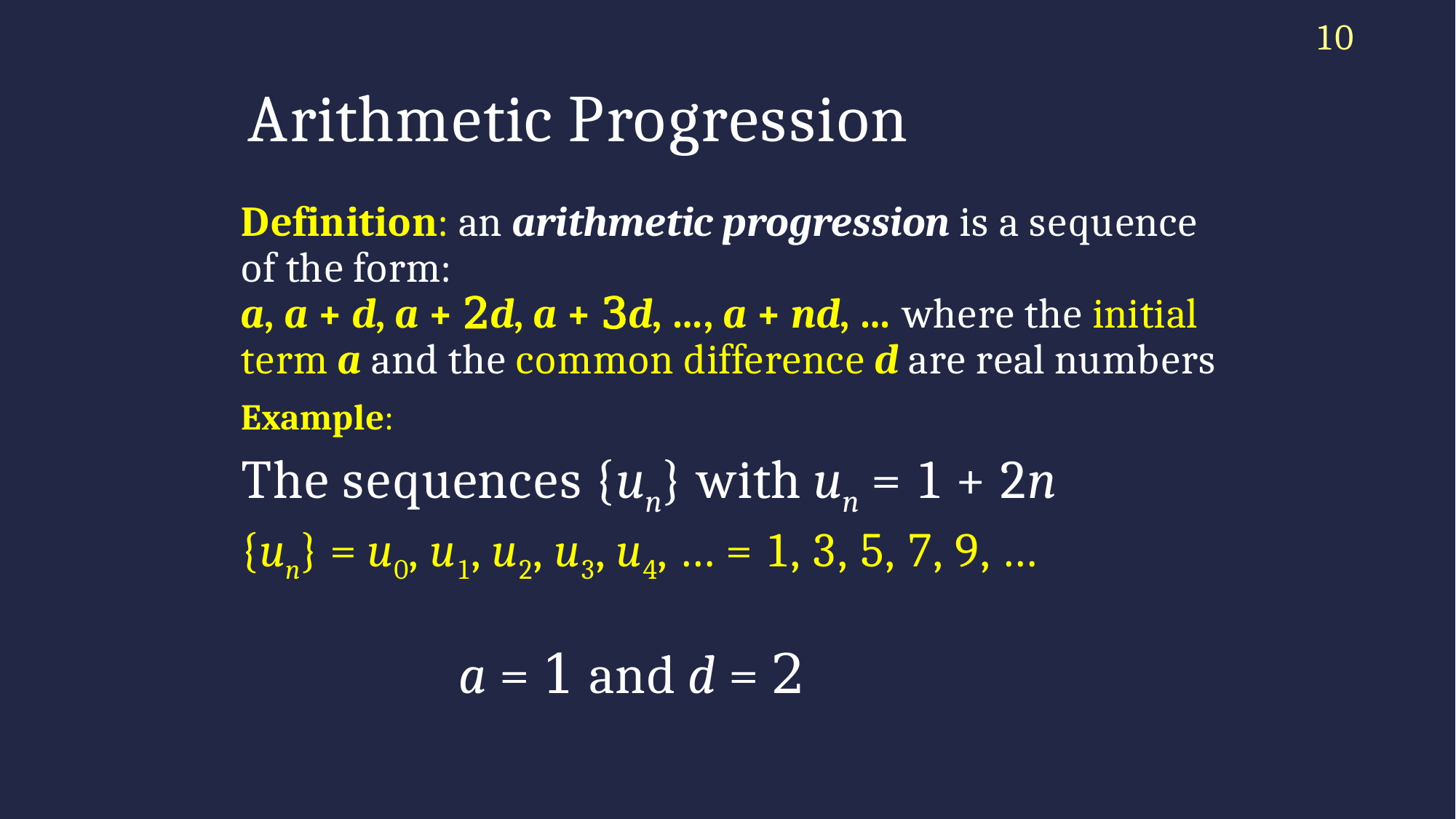

10
# Arithmetic Progression
Definition: an arithmetic progression is a sequence of the form:
a, a + d, a + 2d, a + 3d, …, a + nd, … where the initial term a and the common difference d are real numbers
Example:
The sequences {un} with un = 1 + 2n
{un} = u0, u1, u2, u3, u4, … = 1, 3, 5, 7, 9, …

		a = 1 and d = 2